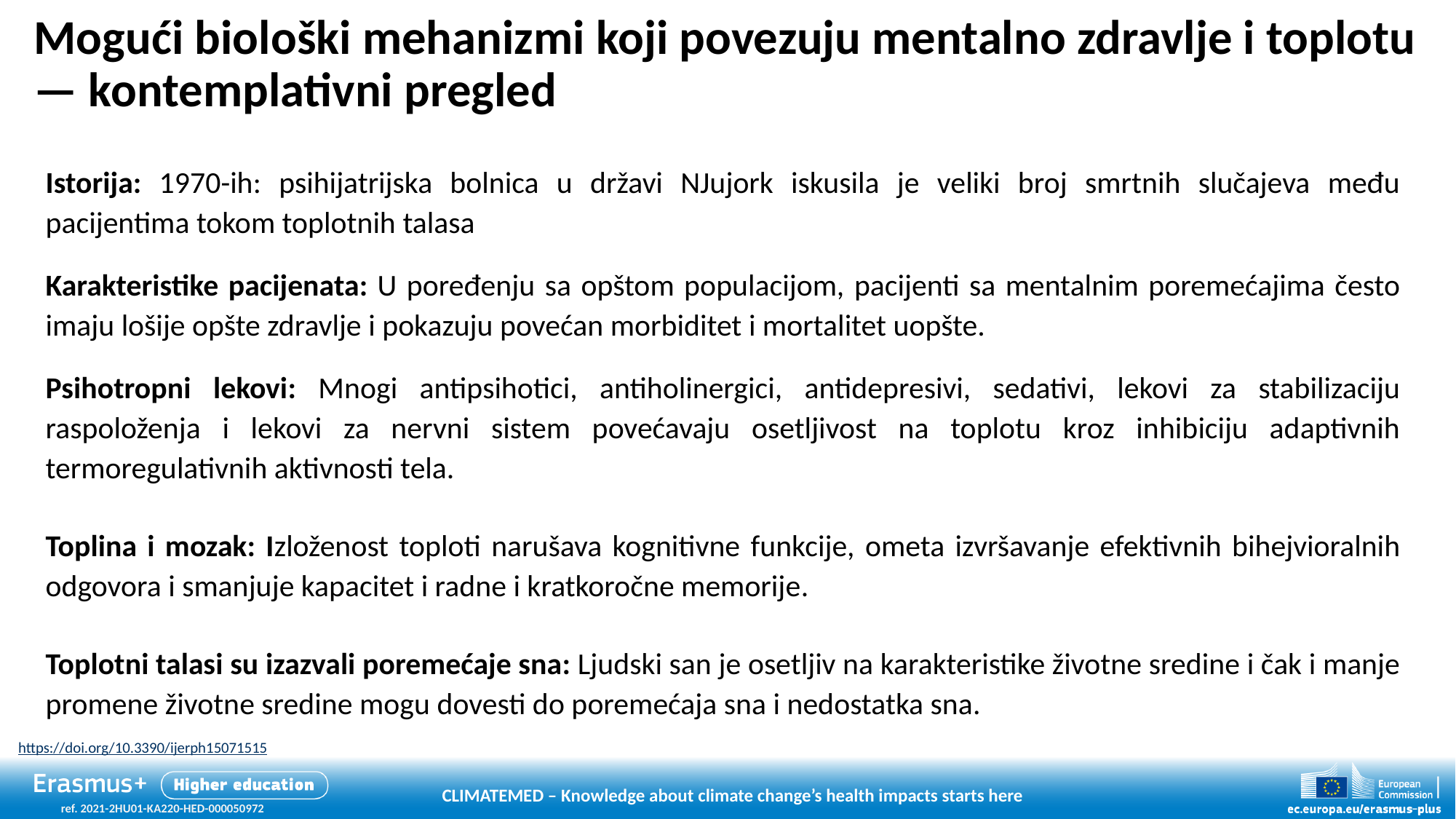

# Mogući biološki mehanizmi koji povezuju mentalno zdravlje i toplotu — kontemplativni pregled
Istorija: 1970-ih: psihijatrijska bolnica u državi NJujork iskusila je veliki broj smrtnih slučajeva među pacijentima tokom toplotnih talasa
Karakteristike pacijenata: U poređenju sa opštom populacijom, pacijenti sa mentalnim poremećajima često imaju lošije opšte zdravlje i pokazuju povećan morbiditet i mortalitet uopšte.
Psihotropni lekovi: Mnogi antipsihotici, antiholinergici, antidepresivi, sedativi, lekovi za stabilizaciju raspoloženja i lekovi za nervni sistem povećavaju osetljivost na toplotu kroz inhibiciju adaptivnih termoregulativnih aktivnosti tela.
Toplina i mozak: Izloženost toploti narušava kognitivne funkcije, ometa izvršavanje efektivnih bihejvioralnih odgovora i smanjuje kapacitet i radne i kratkoročne memorije.
Toplotni talasi su izazvali poremećaje sna: Ljudski san je osetljiv na karakteristike životne sredine i čak i manje promene životne sredine mogu dovesti do poremećaja sna i nedostatka sna.

https://doi.org/10.3390/ijerph15071515